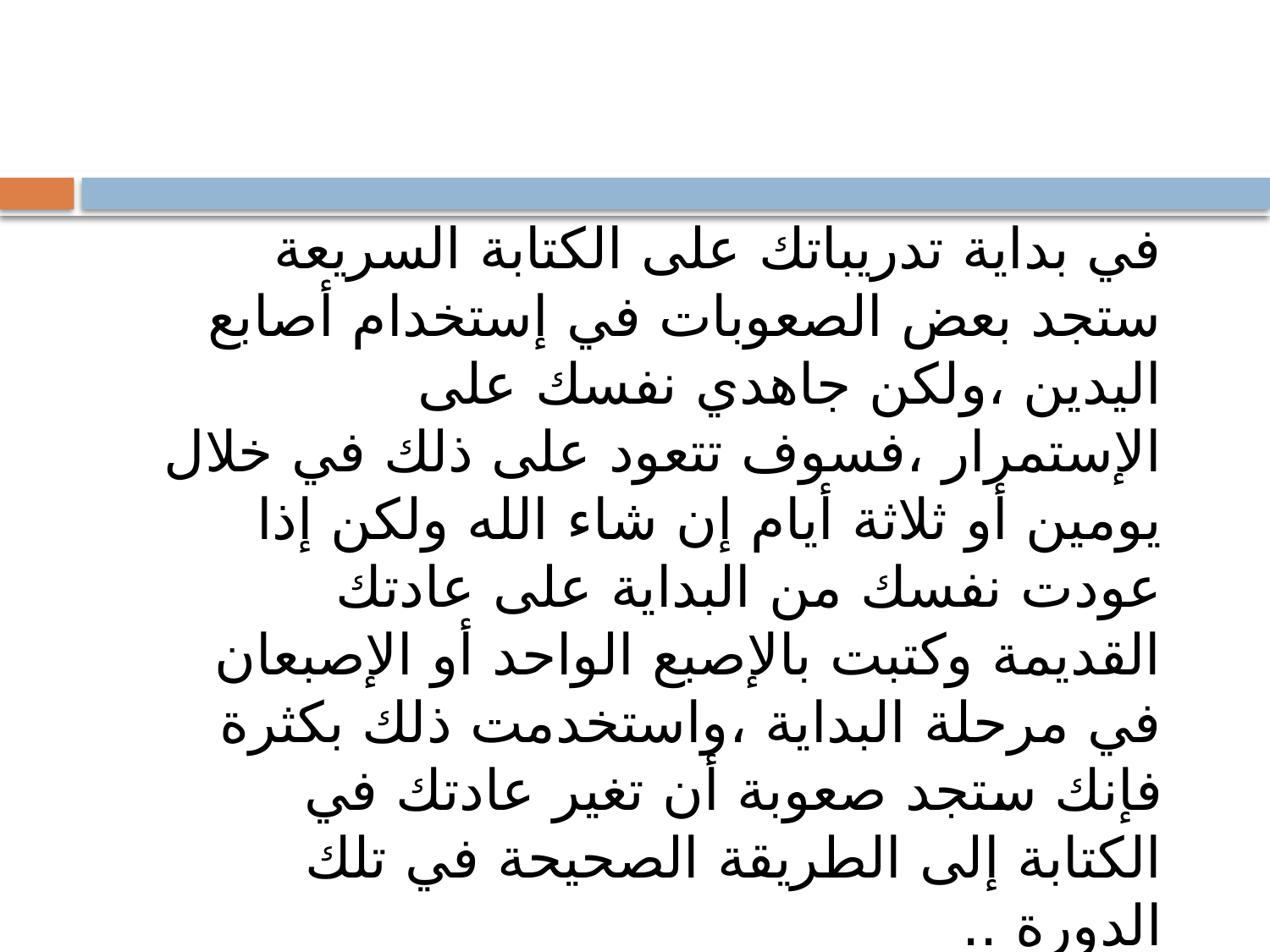

في بداية تدريباتك على الكتابة السريعة ستجد بعض الصعوبات في إستخدام أصابع اليدين ،ولكن جاهدي نفسك على الإستمرار ،فسوف تتعود على ذلك في خلال يومين أو ثلاثة أيام إن شاء الله ولكن إذا عودت نفسك من البداية على عادتك القديمة وكتبت بالإصبع الواحد أو الإصبعان في مرحلة البداية ،واستخدمت ذلك بكثرة فإنك ستجد صعوبة أن تغير عادتك في الكتابة إلى الطريقة الصحيحة في تلك الدورة ..
فعليك بالممارسة والتدريب وبعد اسبوع فقط ستبهر بالنتائج وستجد أصابعك تطير فوق لوحة المفاتيح دون أن تنظر إلى الحروف